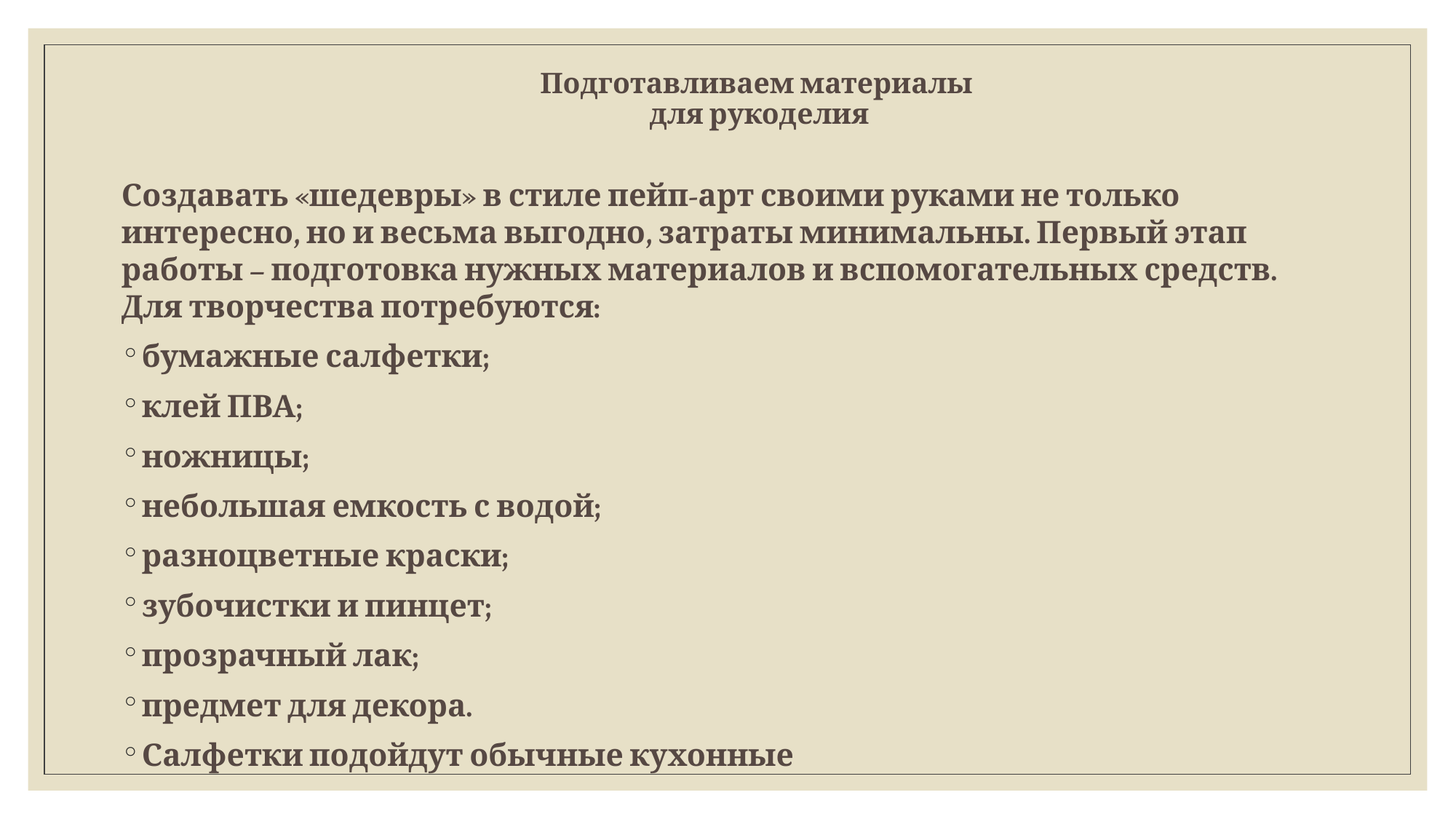

# Подготавливаем материалы для рукоделия
Создавать «шедевры» в стиле пейп-арт своими руками не только интересно, но и весьма выгодно, затраты минимальны. Первый этап работы – подготовка нужных материалов и вспомогательных средств. Для творчества потребуются:
бумажные салфетки;
клей ПВА;
ножницы;
небольшая емкость с водой;
разноцветные краски;
зубочистки и пинцет;
прозрачный лак;
предмет для декора.
Салфетки подойдут обычные кухонные